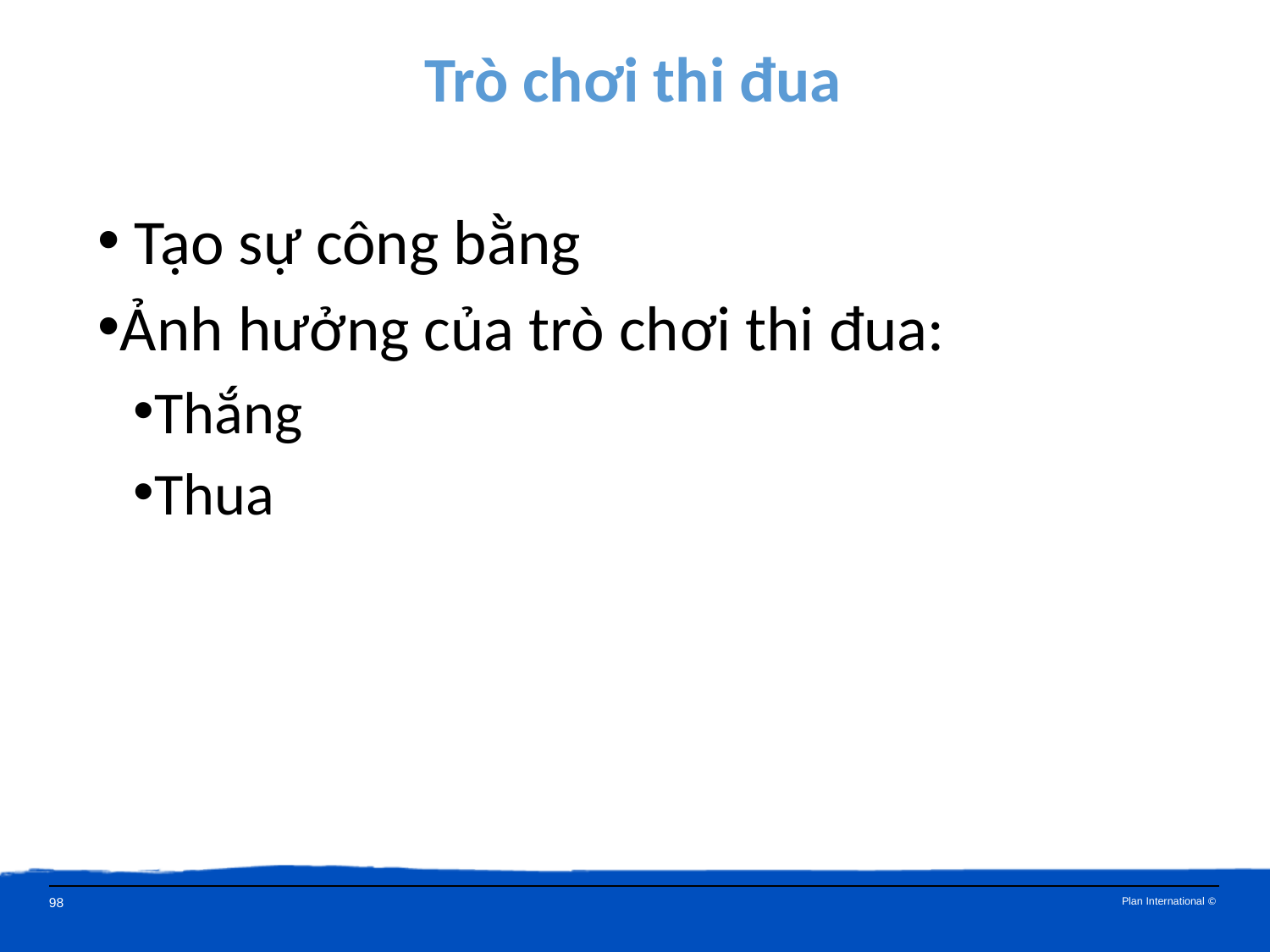

Trò chơi thi đua
 Tạo sự công bằng
Ảnh hưởng của trò chơi thi đua:
Thắng
Thua

98